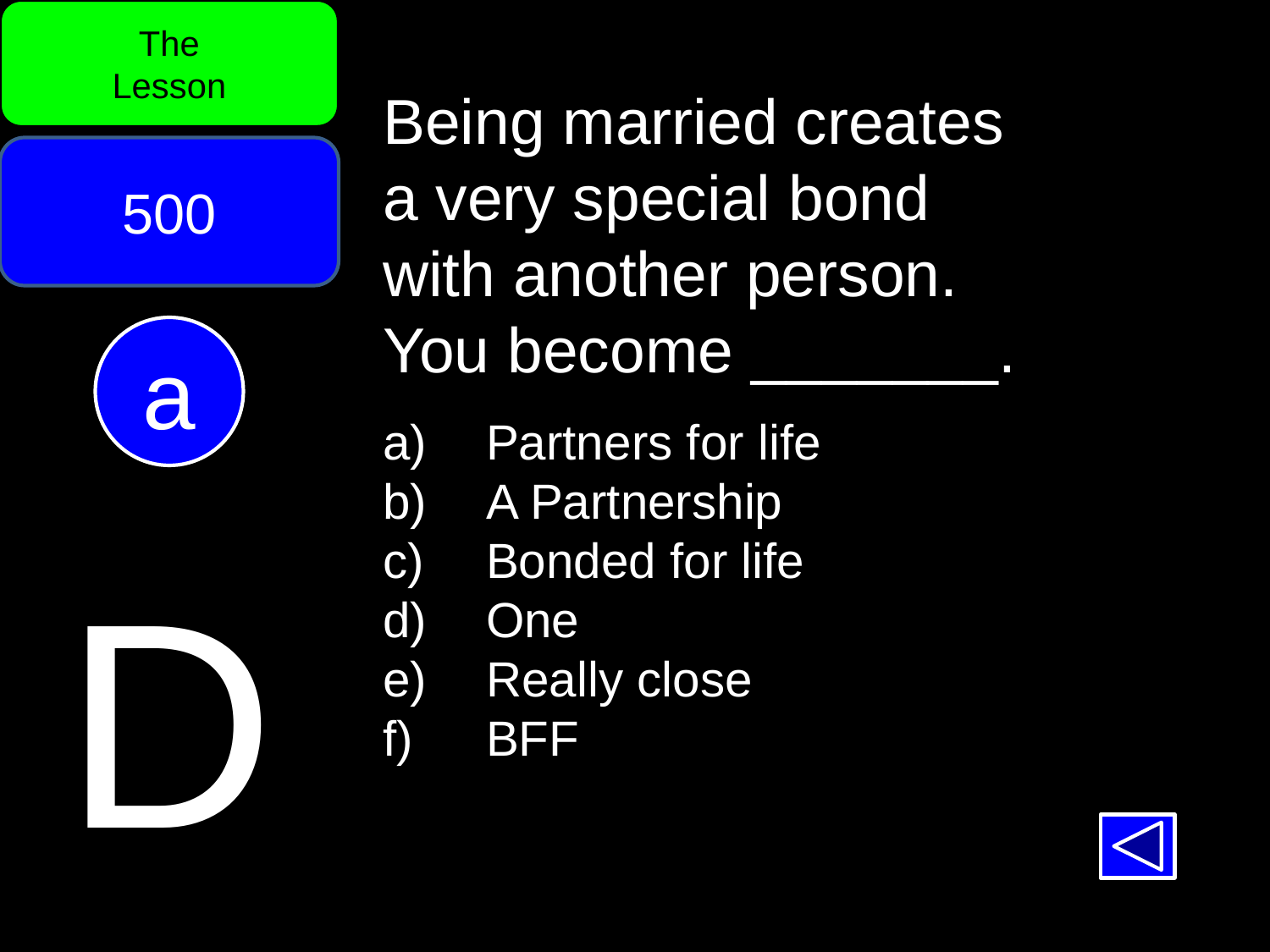

The
Lesson
Being married creates
a very special bond
with another person.
You become _______.

Partners for life
A Partnership
Bonded for life
One
Really close
BFF
500
a
D